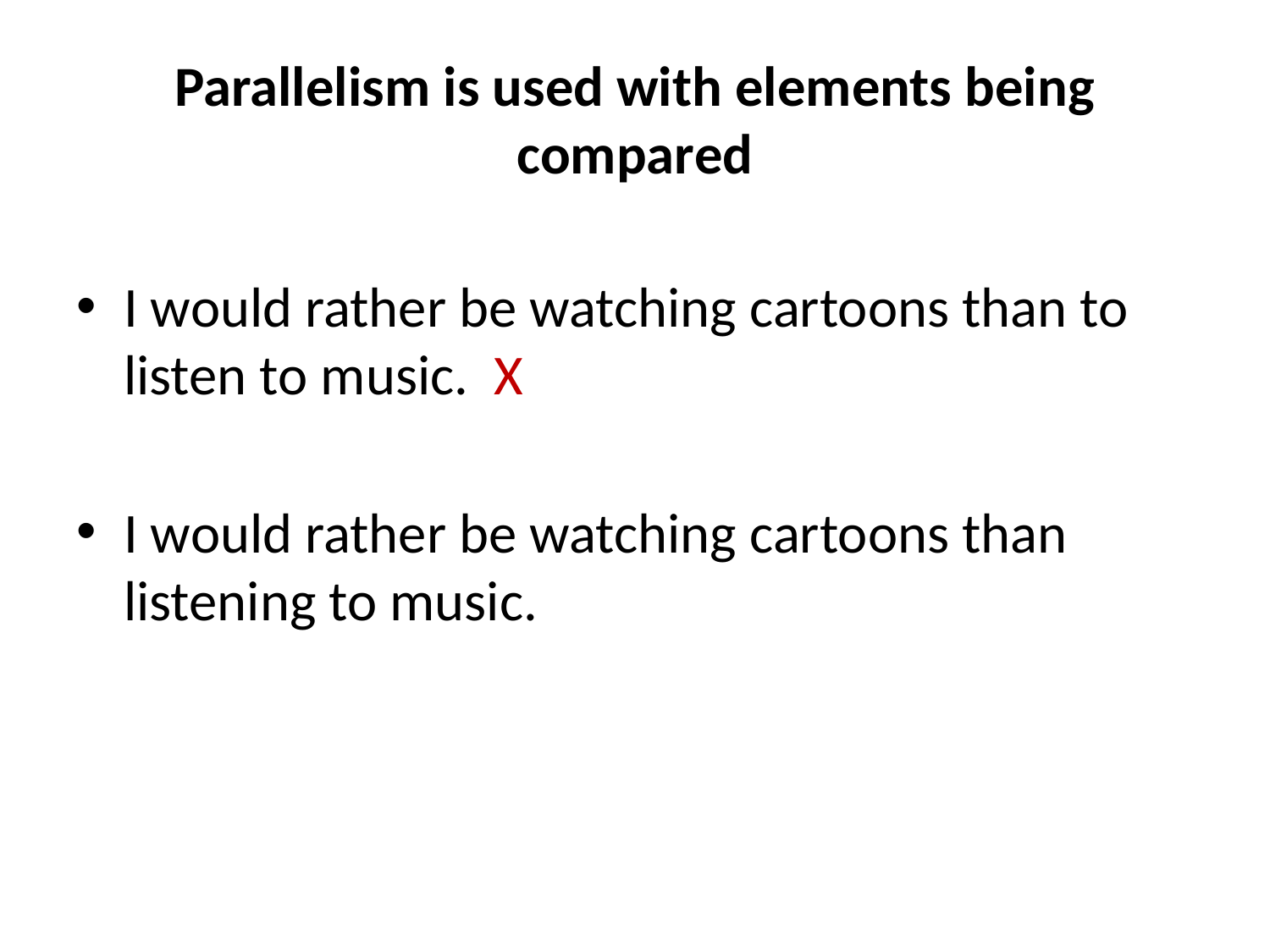

# Parallelism is used with elements being compared
I would rather be watching cartoons than to listen to music.  X

I would rather be watching cartoons than listening to music.